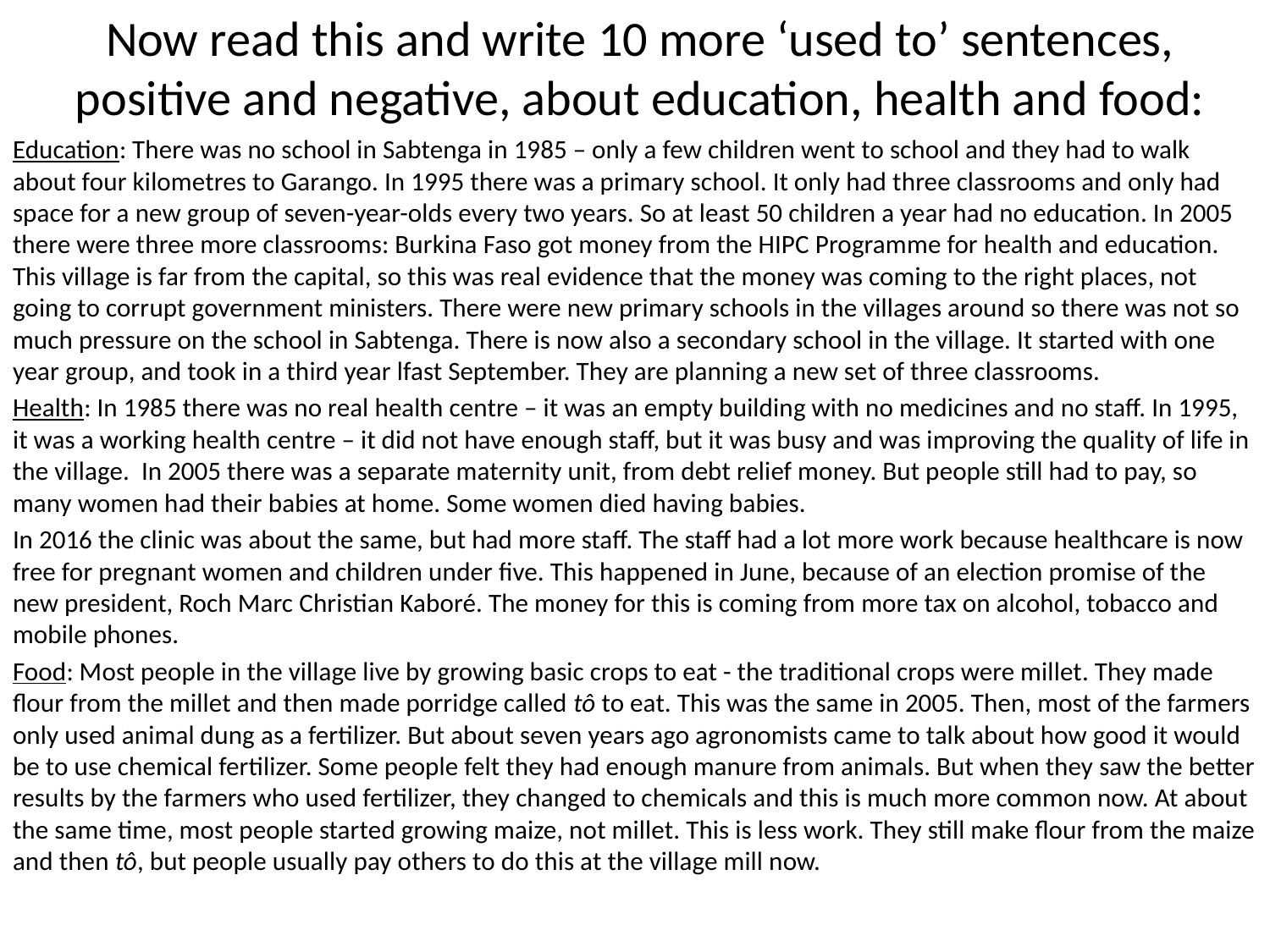

# Now read this and write 10 more ‘used to’ sentences, positive and negative, about education, health and food:
Education: There was no school in Sabtenga in 1985 – only a few children went to school and they had to walk about four kilometres to Garango. In 1995 there was a primary school. It only had three classrooms and only had space for a new group of seven-year-olds every two years. So at least 50 children a year had no education. In 2005 there were three more classrooms: Burkina Faso got money from the HIPC Programme for health and education. This village is far from the capital, so this was real evidence that the money was coming to the right places, not going to corrupt government ministers. There were new primary schools in the villages around so there was not so much pressure on the school in Sabtenga. There is now also a secondary school in the village. It started with one year group, and took in a third year lfast September. They are planning a new set of three classrooms.
Health: In 1985 there was no real health centre – it was an empty building with no medicines and no staff. In 1995, it was a working health centre – it did not have enough staff, but it was busy and was improving the quality of life in the village.  In 2005 there was a separate maternity unit, from debt relief money. But people still had to pay, so many women had their babies at home. Some women died having babies.
In 2016 the clinic was about the same, but had more staff. The staff had a lot more work because healthcare is now free for pregnant women and children under five. This happened in June, because of an election promise of the new president, Roch Marc Christian Kaboré. The money for this is coming from more tax on alcohol, tobacco and mobile phones.
Food: Most people in the village live by growing basic crops to eat - the traditional crops were millet. They made flour from the millet and then made porridge called tô to eat. This was the same in 2005. Then, most of the farmers only used animal dung as a fertilizer. But about seven years ago agronomists came to talk about how good it would be to use chemical fertilizer. Some people felt they had enough manure from animals. But when they saw the better results by the farmers who used fertilizer, they changed to chemicals and this is much more common now. At about the same time, most people started growing maize, not millet. This is less work. They still make flour from the maize and then tô, but people usually pay others to do this at the village mill now.